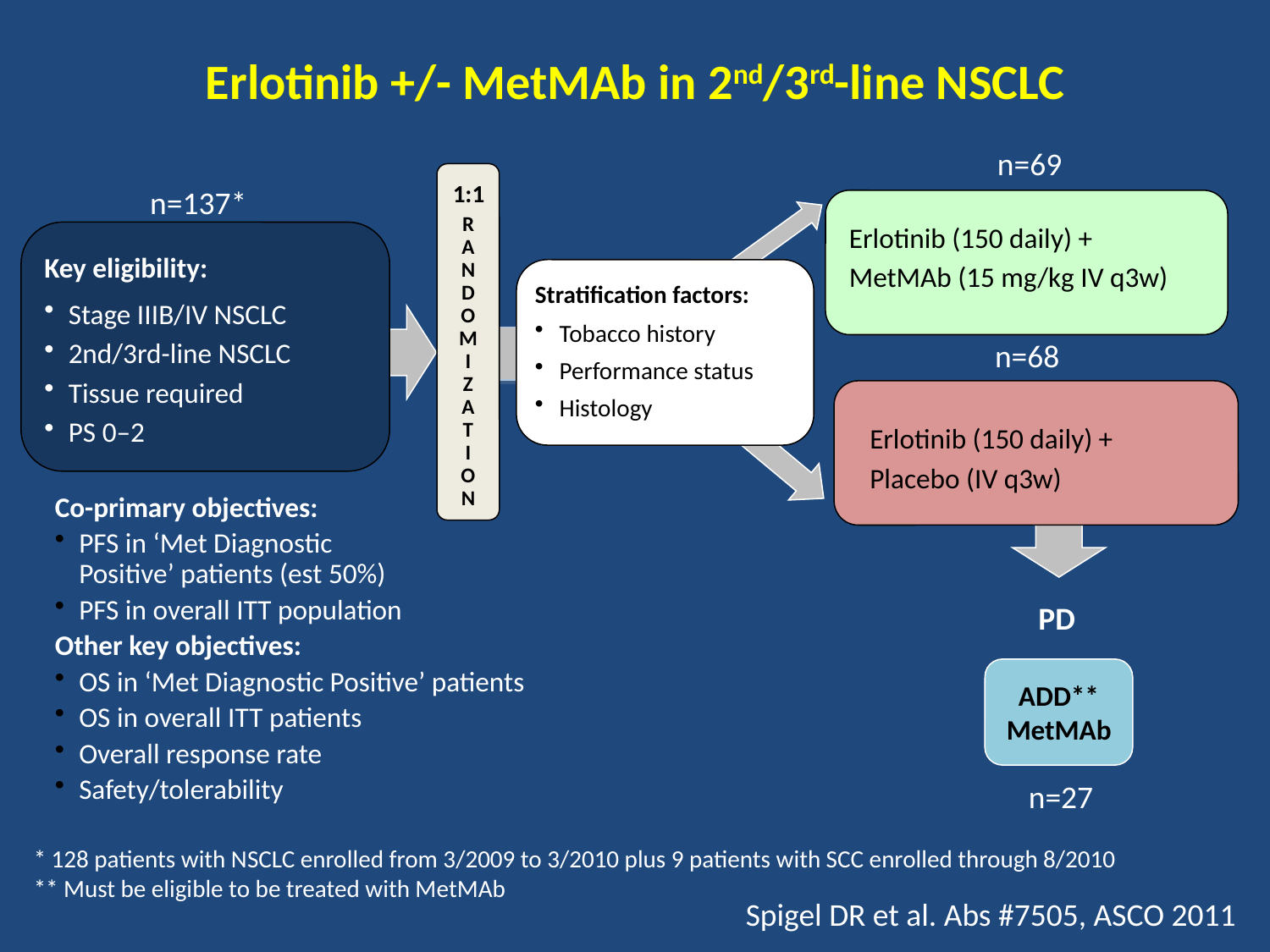

# Erlotinib +/- MetMAb in 2nd/3rd-line NSCLC
n=69

1:1
R
A
N
D
O
M
I
Z
A
T
I
O
N
n=137*

Erlotinib (150 daily) +
MetMAb (15 mg/kg IV q3w)

Key eligibility:
Stage IIIB/IV NSCLC
2nd/3rd-line NSCLC
Tissue required
PS 0–2

Stratification factors:
Tobacco history
Performance status
Histology

n=68

Erlotinib (150 daily) +
Placebo (IV q3w)

Co-primary objectives:
PFS in ‘Met Diagnostic
Positive’ patients (est 50%)
PFS in overall ITT population
Other key objectives:
OS in ‘Met Diagnostic Positive’ patients
OS in overall ITT patients
Overall response rate
Safety/tolerability

PD

ADD** MetMAb
n=27
* 128 patients with NSCLC enrolled from 3/2009 to 3/2010 plus 9 patients with SCC enrolled through 8/2010
** Must be eligible to be treated with MetMAb
Spigel DR et al. Abs #7505, ASCO 2011